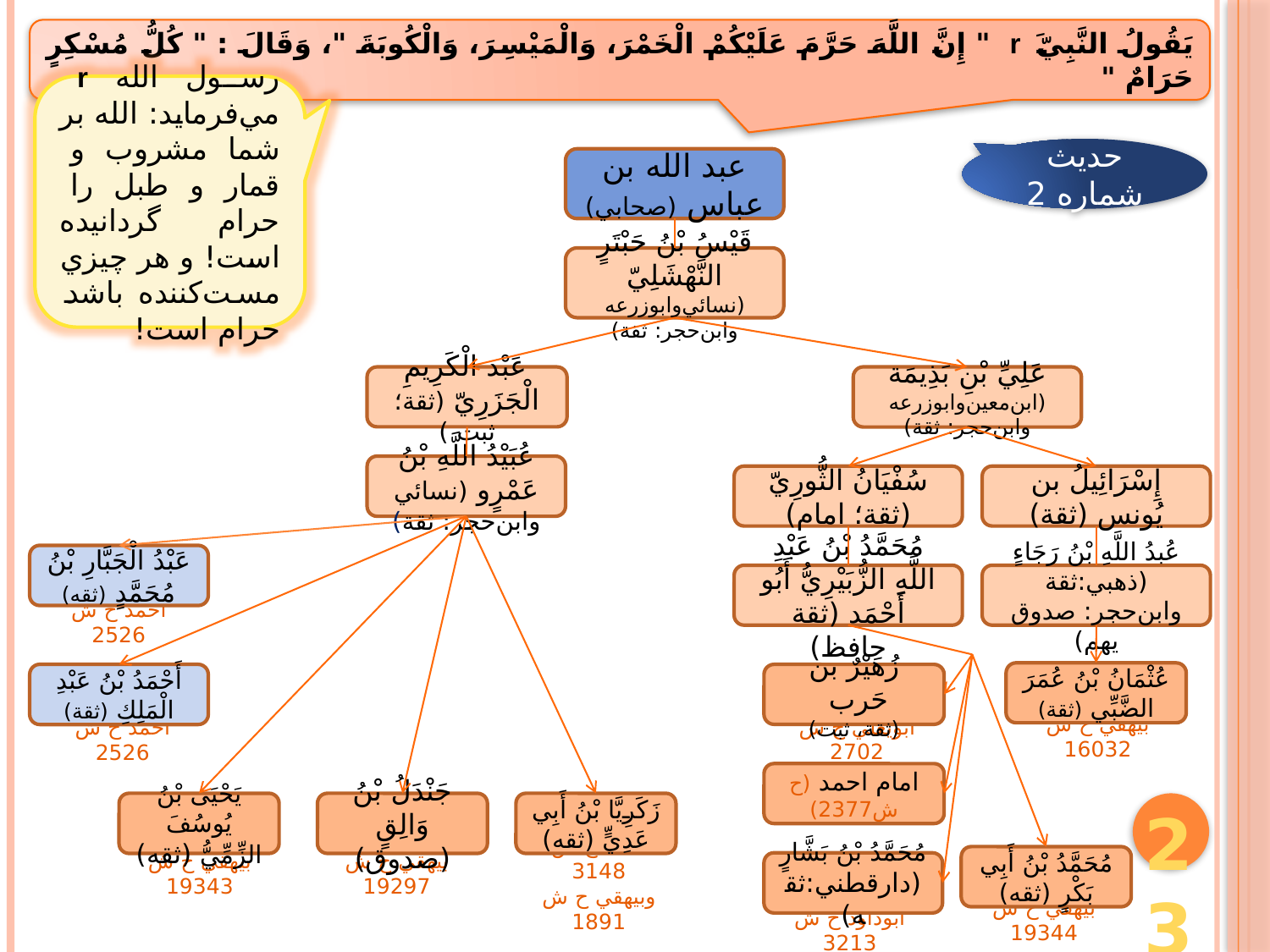

يَقُولُ النَّبِيَّ r  " إِنَّ اللَّهَ حَرَّمَ عَلَيْكُمْ الْخَمْرَ، وَالْمَيْسِرَ، وَالْكُوبَةَ "، وَقَالَ : " كُلُّ مُسْكِرٍ حَرَامٌ "
رسول الله r مي‌فرمايد: الله بر شما مشروب و قمار و طبل را حرام گردانيده است! و هر چيزي مست‌كننده باشد حرام است!
حديث شماره 2
عبد الله بن عباس (صحابي)
قَيْسُ بْنُ حَبْتَرٍ النَّهْشَلِيّ (نسائي‌وابوزرعه وابن‌حجر: ثقة)
عَبْد الْكَرِيمِ الْجَزَرِيّ (ثقة؛ ثبت )
عَلِيِّ بْنِ بَذِيمَة (ابن‌معين‌وابوزرعه وابن‌حجر: ثقة)
عُبَيْدُ اللَّهِ بْنُ عَمْرٍو (نسائي وابن‌حجر: ثقة)
سُفْيَانُ الثُّورِيّ (ثقة؛ امام)
إِسْرَائِيلُ بن يُونس (ثقة)
عَبْدُ الْجَبَّارِ بْنُ مُحَمَّدٍ (ثقه)
مُحَمَّدُ بْنُ عَبْدِ اللَّهِ الزُّبَيْرِيُّ أَبُو أَحْمَد (ثقة حافظ)
عُبدُ اللَّهِ بْنُ رَجَاءٍ (ذهبي:ثقة وابن‌حجر: صدوق يهم)
احمد ح ش 2526
عُثْمَانُ بْنُ عُمَرَ الضَّبِّي (ثقة)
أَحْمَدُ بْنُ عَبْدِ الْمَلِكِ (ثقة)
زُهَيْرٌ بن حَرب
(ثقة، ثبت)
بيهقي ح ش 16032
احمد ح ش 2526
ابويعلي ح ش 2702
امام احمد (ح ش2377)
يَحْيَى بْنُ يُوسُفَ الزِّمِّيُّ (ثقه)
جَنْدَلُ بْنُ وَالِقٍ (صدوق)
زَكَرِيَّا بْنُ أَبِي عَدِيٍّ (ثقه)
23
بيهقي ح ش 19343
بيهقي ح ش 19297
احمد ح ش 3148
وبيهقي ح ش 1891
مُحَمَّدُ بْنُ أَبِي بَكْرٍ (ثقه)
مُحَمَّدُ بْنُ بَشَّارٍ (دارقطني:ثقه)
بيهقي ح ش 19344
ابو‌داود ح ش 3213